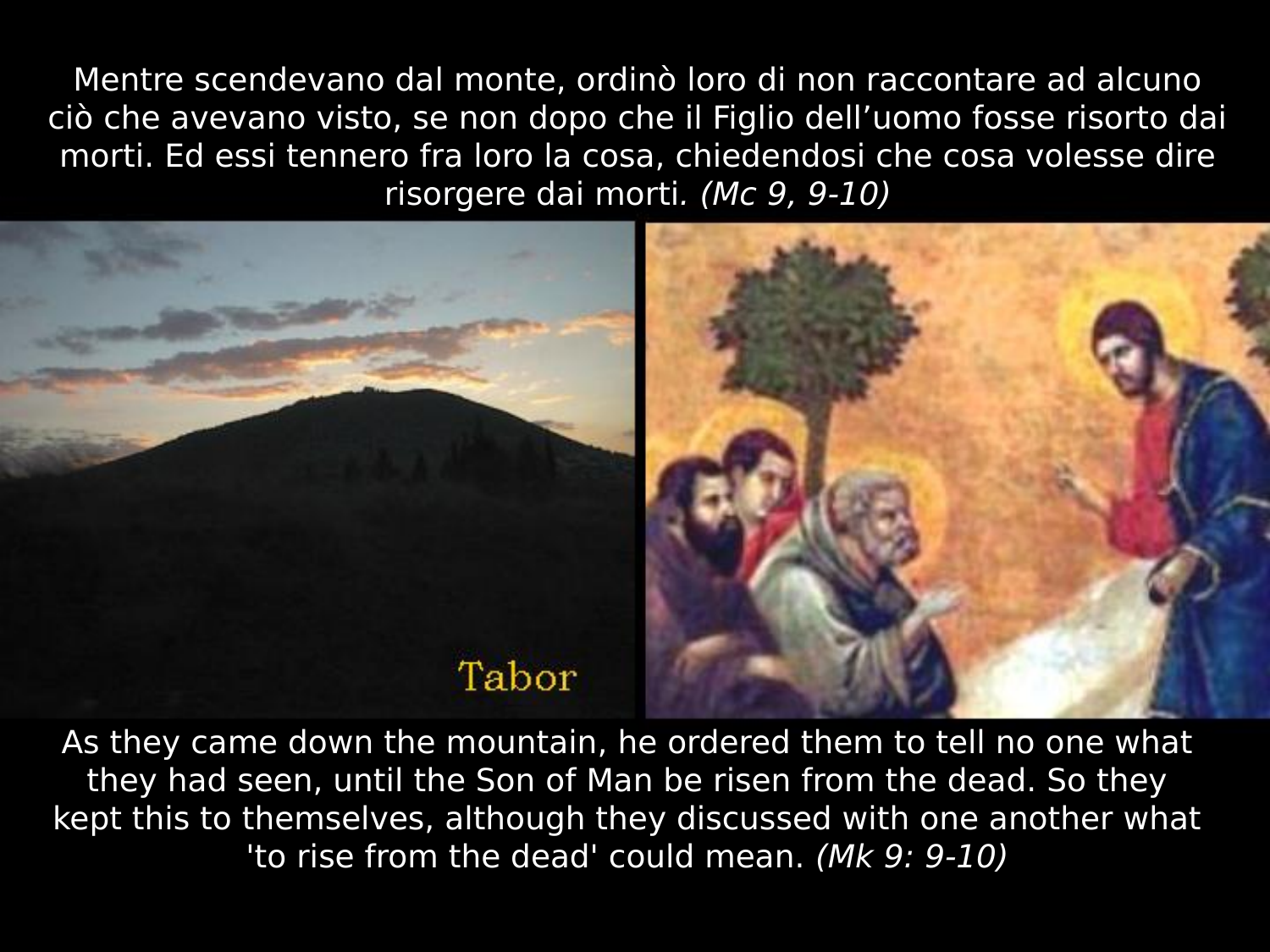

# Mentre scendevano dal monte, ordinò loro di non raccontare ad alcuno ciò che avevano visto, se non dopo che il Figlio dell’uomo fosse risorto dai morti. Ed essi tennero fra loro la cosa, chiedendosi che cosa volesse dire risorgere dai morti. (Mc 9, 9-10)
As they came down the mountain, he ordered them to tell no one what they had seen, until the Son of Man be risen from the dead. So they kept this to themselves, although they discussed with one another what 'to rise from the dead' could mean. (Mk 9: 9-10)